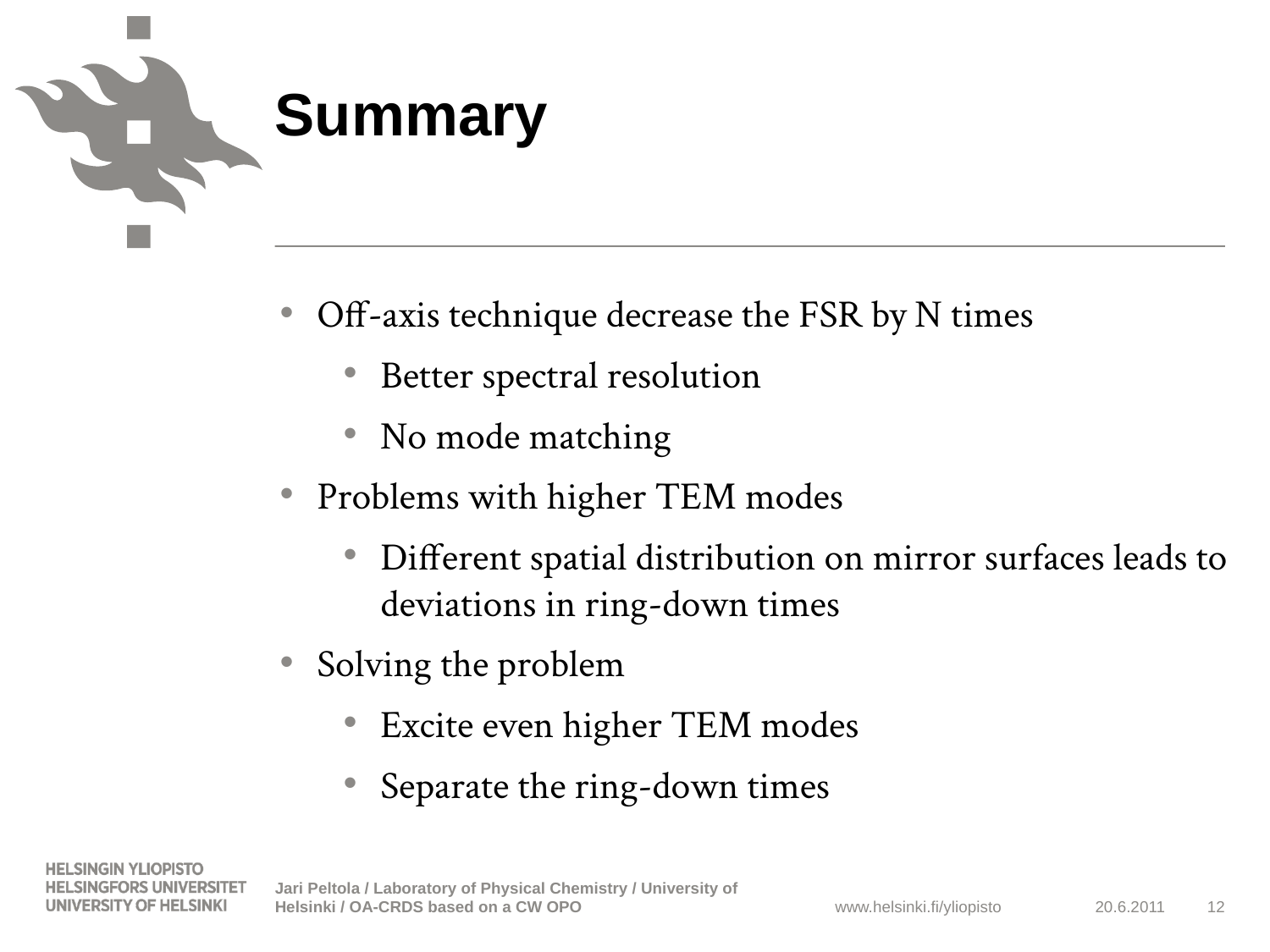

# Summary
Off-axis technique decrease the FSR by N times
Better spectral resolution
No mode matching
Problems with higher TEM modes
Different spatial distribution on mirror surfaces leads to deviations in ring-down times
Solving the problem
Excite even higher TEM modes
Separate the ring-down times
Jari Peltola / Laboratory of Physical Chemistry / University of Helsinki / OA-CRDS based on a CW OPO
20.6.2011
12